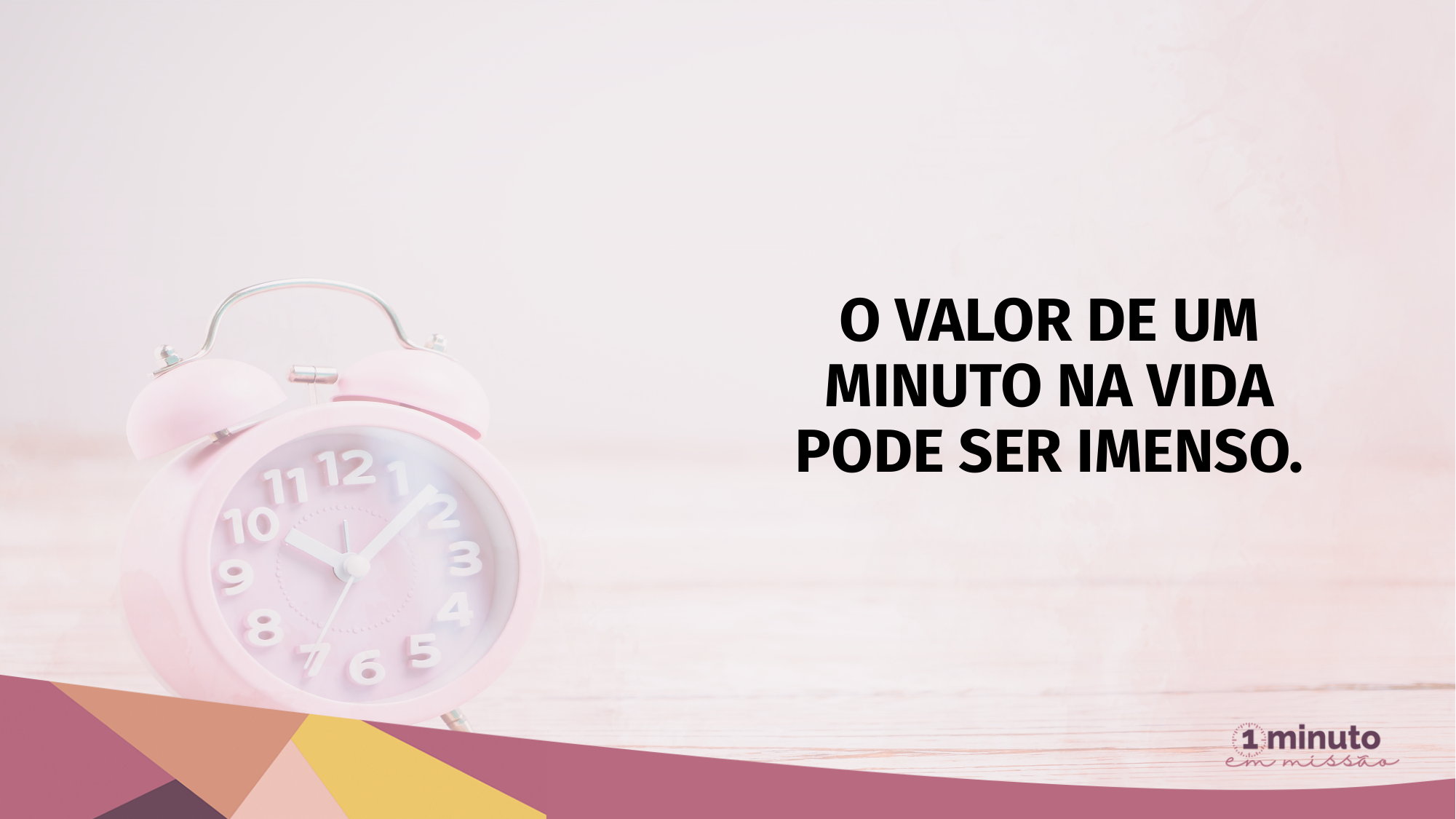

O valor de um minuto na vida pode ser imenso.